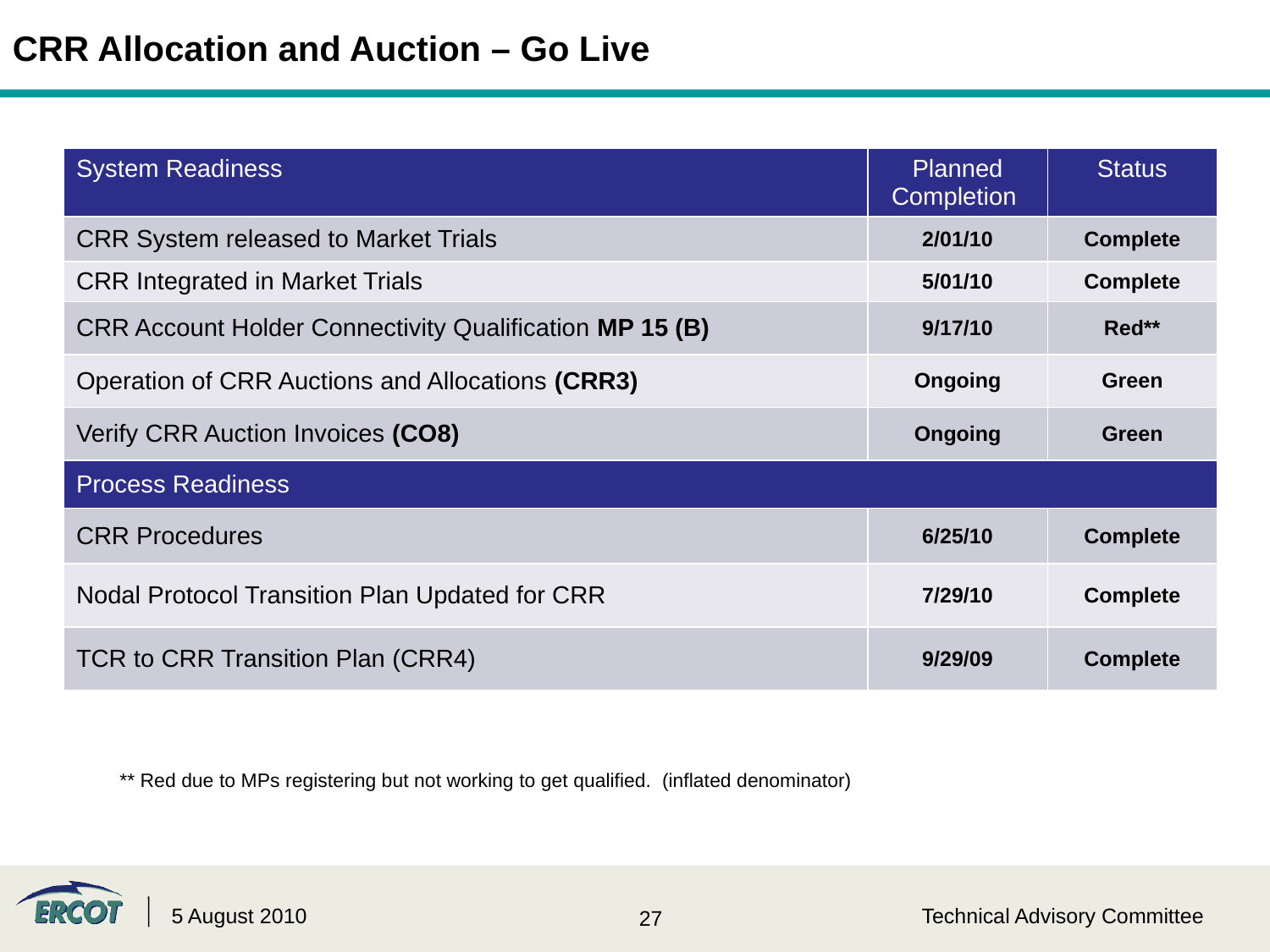

CRR Allocation and Auction – Go Live
| System Readiness | Planned Completion | Status |
| --- | --- | --- |
| CRR System released to Market Trials | 2/01/10 | Complete |
| CRR Integrated in Market Trials | 5/01/10 | Complete |
| CRR Account Holder Connectivity Qualification MP 15 (B) | 9/17/10 | Red\*\* |
| Operation of CRR Auctions and Allocations (CRR3) | Ongoing | Green |
| Verify CRR Auction Invoices (CO8) | Ongoing | Green |
| Process Readiness |  |  |
| CRR Procedures | 6/25/10 | Complete |
| Nodal Protocol Transition Plan Updated for CRR | 7/29/10 | Complete |
| TCR to CRR Transition Plan (CRR4) | 9/29/09 | Complete |
** Red due to MPs registering but not working to get qualified.  (inflated denominator)
5 August 2010
Technical Advisory Committee